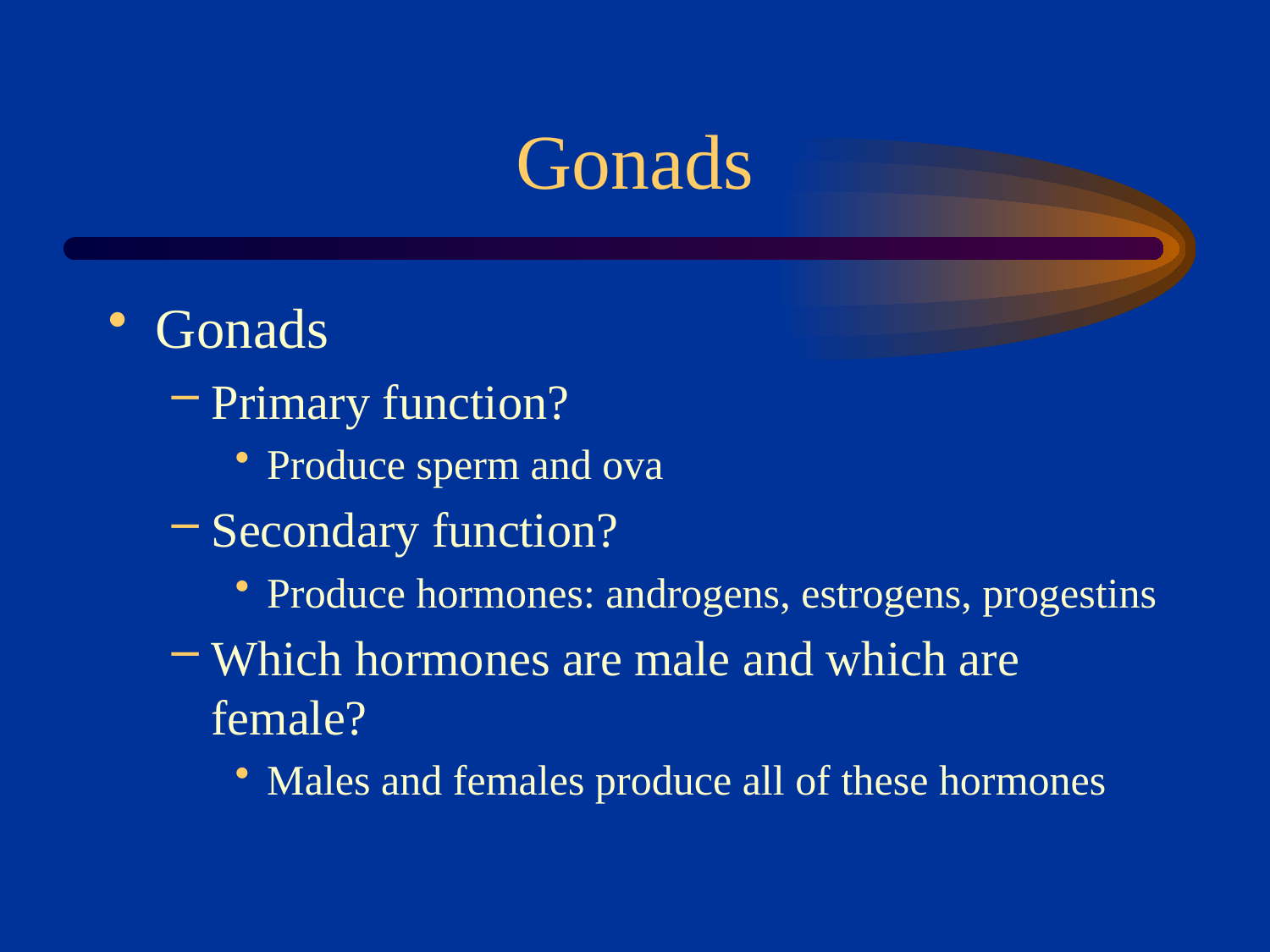

# Gonads
Gonads
Primary function?
Produce sperm and ova
Secondary function?
Produce hormones: androgens, estrogens, progestins
Which hormones are male and which are female?
Males and females produce all of these hormones